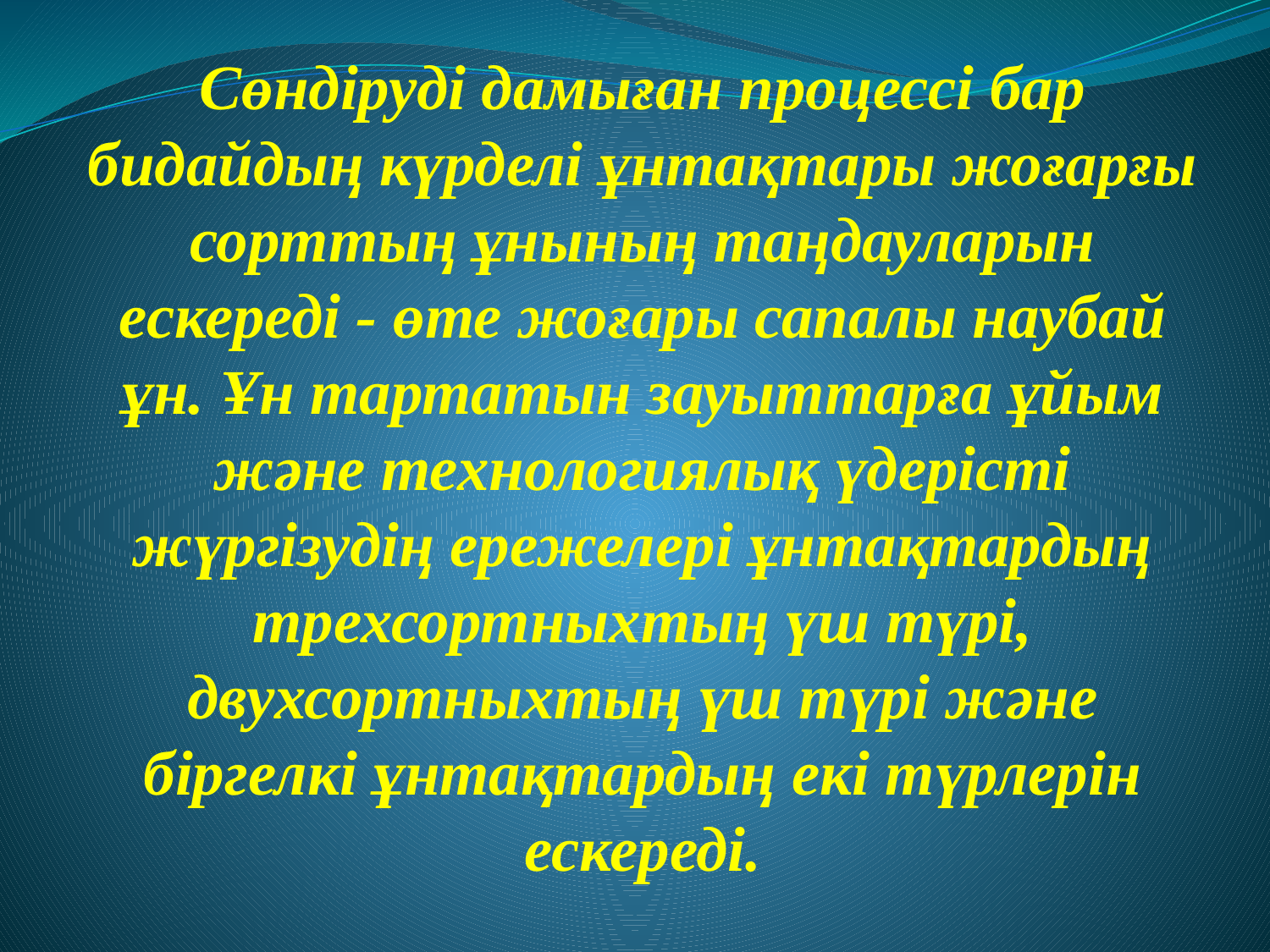

Сөндiрудi дамыған процессi бар бидайдың күрделi ұнтақтары жоғарғы сорттың ұнының таңдауларын ескередi - өте жоғары сапалы наубай ұн. Ұн тартатын зауыттарға ұйым және технологиялық үдерiстi жүргiзудiң ережелерi ұнтақтардың трехсортныхтың үш түрi, двухсортныхтың үш түрi және бiргелкi ұнтақтардың екi түрлерiн ескередi.